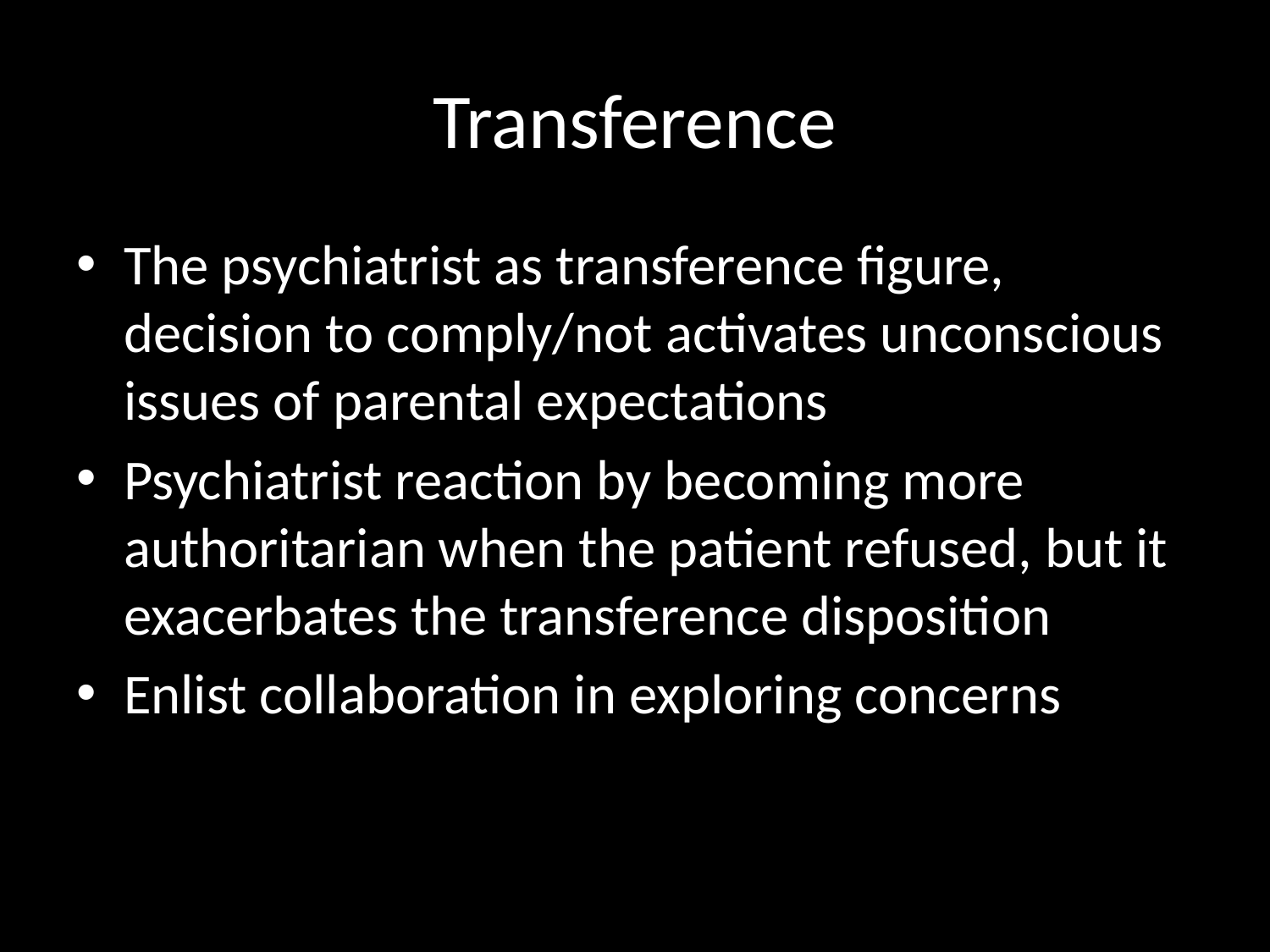

# Transference
The psychiatrist as transference figure, decision to comply/not activates unconscious issues of parental expectations
Psychiatrist reaction by becoming more authoritarian when the patient refused, but it exacerbates the transference disposition
Enlist collaboration in exploring concerns